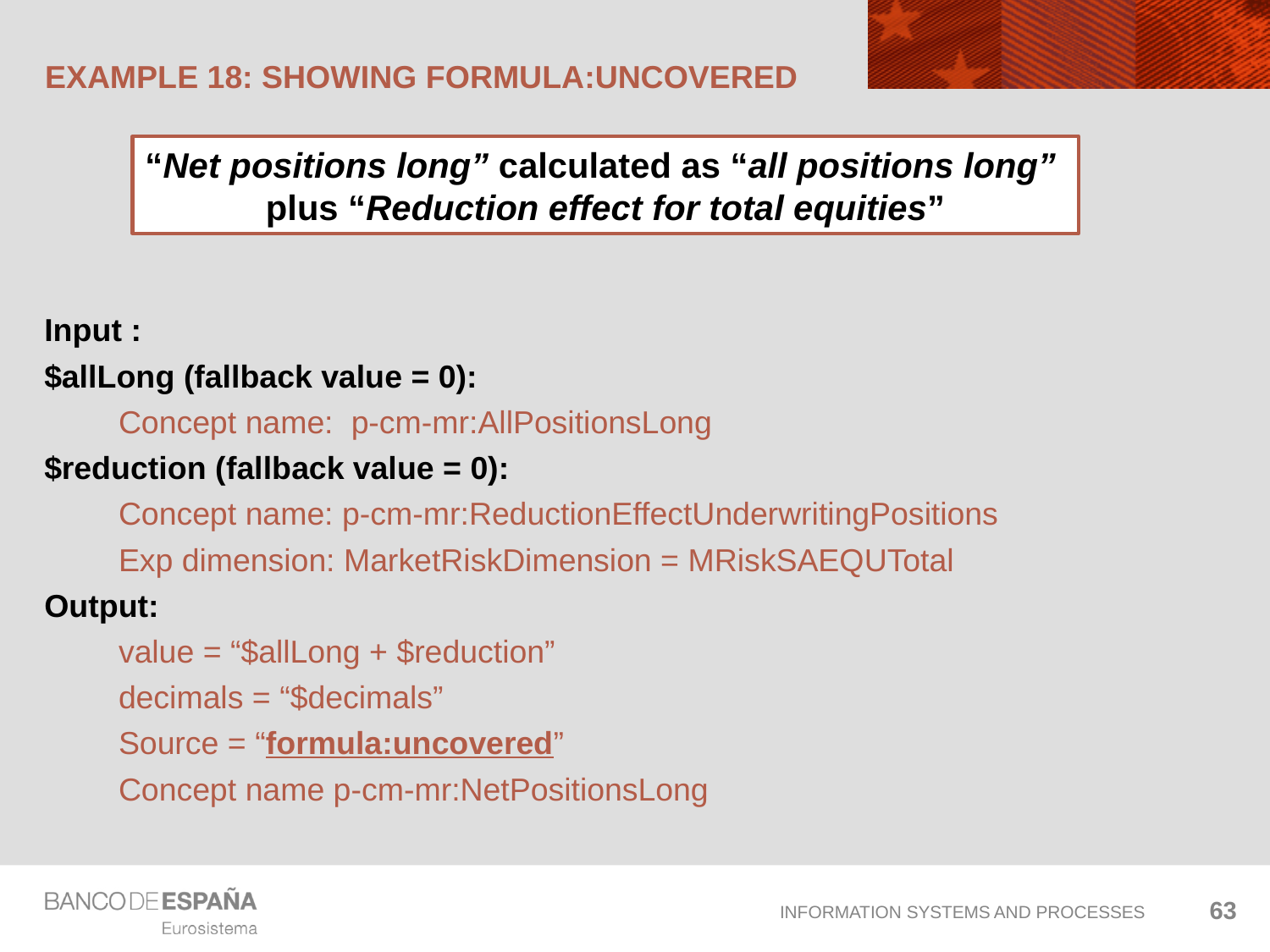

# EXAMPLE 18: showing formula:uncovered
“Net positions long” calculated as “all positions long”
plus “Reduction effect for total equities”

Input :
$allLong (fallback value = 0):
Concept name:  p-cm-mr:AllPositionsLong
$reduction (fallback value = 0):
Concept name: p-cm-mr:ReductionEffectUnderwritingPositions
Exp dimension: MarketRiskDimension = MRiskSAEQUTotal
Output:
value = “$allLong + $reduction”
decimals = “$decimals”
Source = “formula:uncovered”
Concept name p-cm-mr:NetPositionsLong

63